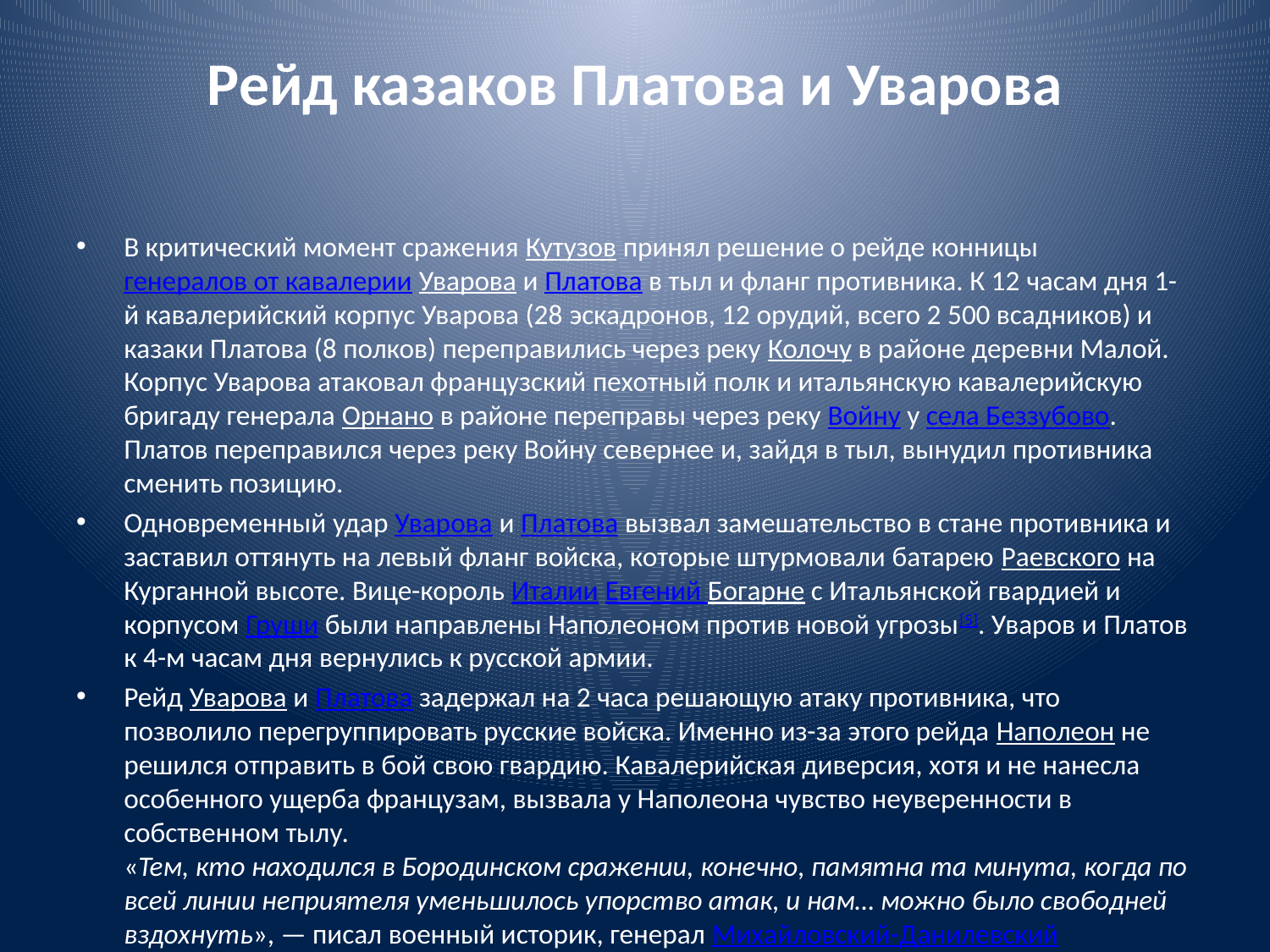

# Рейд казаков Платова и Уварова
В критический момент сражения Кутузов принял решение о рейде конницы генералов от кавалерии Уварова и Платова в тыл и фланг противника. К 12 часам дня 1-й кавалерийский корпус Уварова (28 эскадронов, 12 орудий, всего 2 500 всадников) и казаки Платова (8 полков) переправились через реку Колочу в районе деревни Малой. Корпус Уварова атаковал французский пехотный полк и итальянскую кавалерийскую бригаду генерала Орнано в районе переправы через реку Войну у села Беззубово. Платов переправился через реку Войну севернее и, зайдя в тыл, вынудил противника сменить позицию.
Одновременный удар Уварова и Платова вызвал замешательство в стане противника и заставил оттянуть на левый фланг войска, которые штурмовали батарею Раевского на Курганной высоте. Вице-король Италии Евгений Богарне с Итальянской гвардией и корпусом Груши были направлены Наполеоном против новой угрозы[5]. Уваров и Платов к 4-м часам дня вернулись к русской армии.
Рейд Уварова и Платова задержал на 2 часа решающую атаку противника, что позволило перегруппировать русские войска. Именно из-за этого рейда Наполеон не решился отправить в бой свою гвардию. Кавалерийская диверсия, хотя и не нанесла особенного ущерба французам, вызвала у Наполеона чувство неуверенности в собственном тылу.
«Тем, кто находился в Бородинском сражении, конечно, памятна та минута, когда по всей линии неприятеля уменьшилось упорство атак, и нам… можно было свободней вздохнуть», — писал военный историк, генерал Михайловский-Данилевский